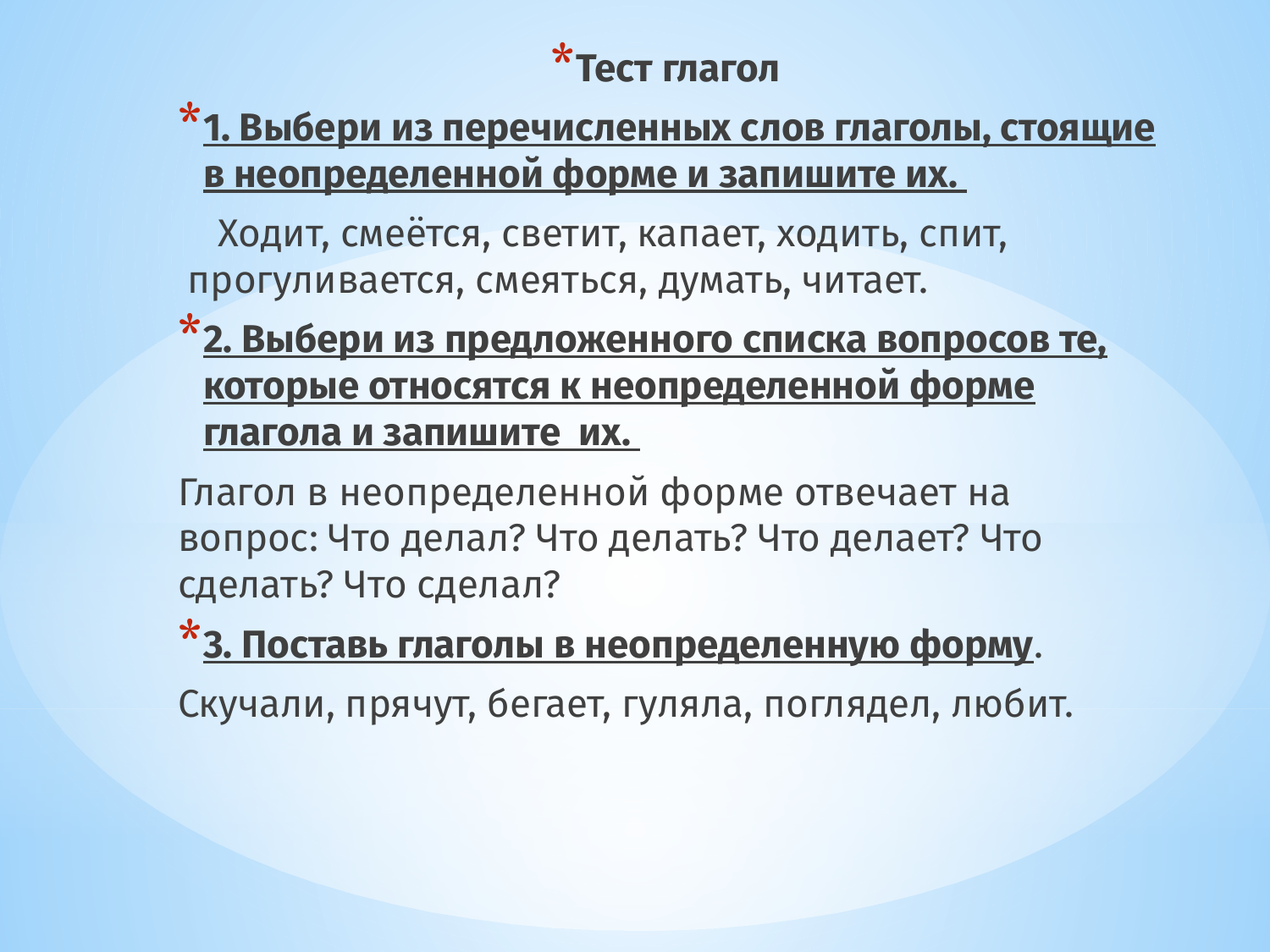

Тест глагол
1. Выбери из перечисленных слов глаголы, стоящие в неопределенной форме и запишите их.
    Ходит, смеётся, светит, капает, ходить, спит,                 прогуливается, смеяться, думать, читает.
2. Выбери из предложенного списка вопросов те, которые относятся к неопределенной форме глагола и запишите  их.
Глагол в неопределенной форме отвечает на вопрос: Что делал? Что делать? Что делает? Что сделать? Что сделал?
3. Поставь глаголы в неопределенную форму.
Скучали, прячут, бегает, гуляла, поглядел, любит.